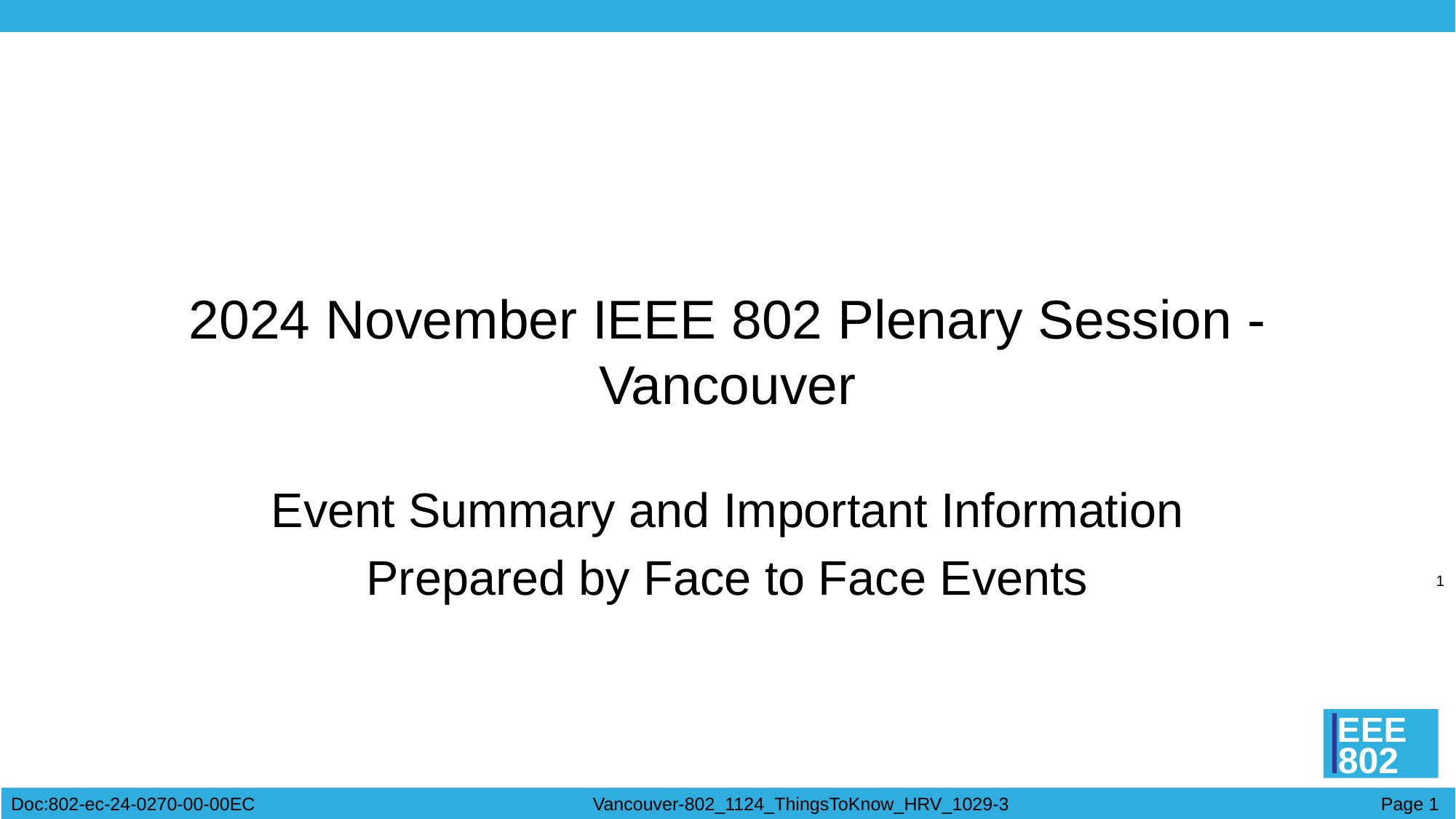

# 2024 November IEEE 802 Plenary Session - Vancouver
Event Summary and Important Information
Prepared by Face to Face Events
1
Prepared By: Face to Face Events